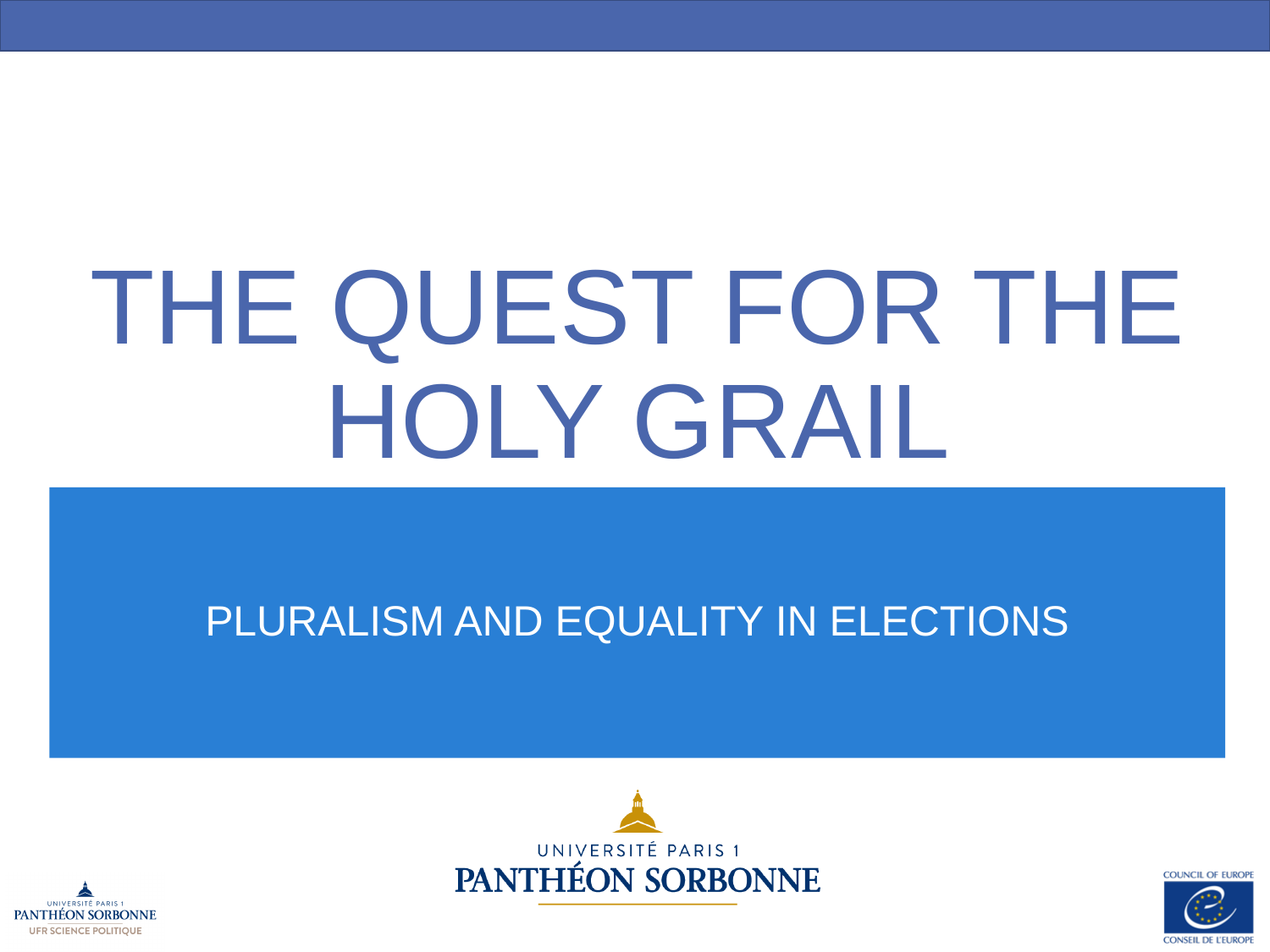

# THE QUEST FOR THE HOLY GRAIL
PLURALISM AND EQUALITY IN ELECTIONS